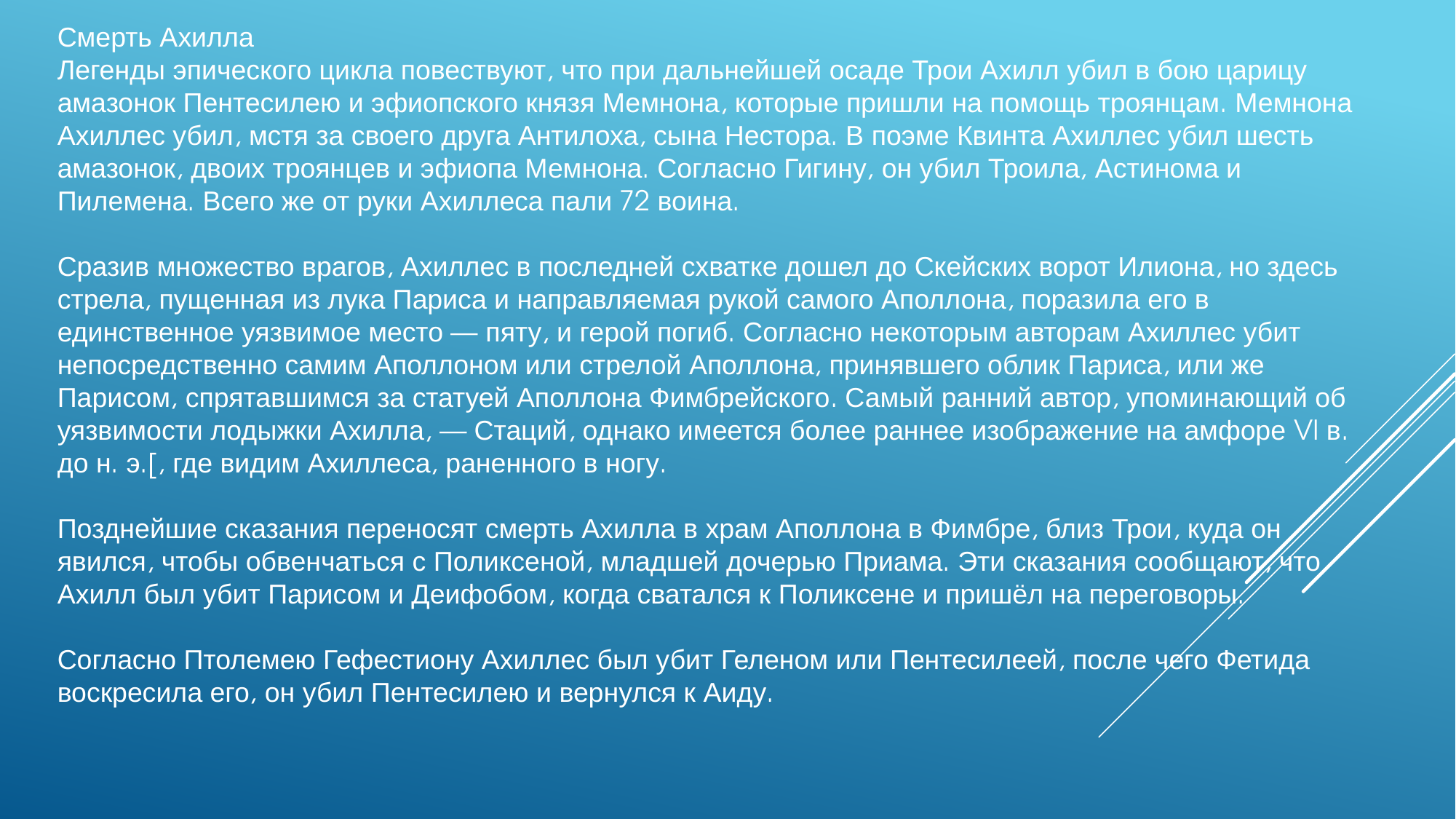

Смерть Ахилла
Легенды эпического цикла повествуют, что при дальнейшей осаде Трои Ахилл убил в бою царицу амазонок Пентесилею и эфиопского князя Мемнона, которые пришли на помощь троянцам. Мемнона Ахиллес убил, мстя за своего друга Антилоха, сына Нестора. В поэме Квинта Ахиллес убил шесть амазонок, двоих троянцев и эфиопа Мемнона. Согласно Гигину, он убил Троила, Астинома и Пилемена. Всего же от руки Ахиллеса пали 72 воина.

Сразив множество врагов, Ахиллес в последней схватке дошел до Скейских ворот Илиона, но здесь стрела, пущенная из лука Париса и направляемая рукой самого Аполлона, поразила его в единственное уязвимое место — пяту, и герой погиб. Согласно некоторым авторам Ахиллес убит непосредственно самим Аполлоном или стрелой Аполлона, принявшего облик Париса, или же Парисом, спрятавшимся за статуей Аполлона Фимбрейского. Самый ранний автор, упоминающий об уязвимости лодыжки Ахилла, — Стаций, однако имеется более раннее изображение на амфоре VI в. до н. э.[, где видим Ахиллеса, раненного в ногу.

Позднейшие сказания переносят смерть Ахилла в храм Аполлона в Фимбре, близ Трои, куда он явился, чтобы обвенчаться с Поликсеной, младшей дочерью Приама. Эти сказания сообщают, что Ахилл был убит Парисом и Деифобом, когда сватался к Поликсене и пришёл на переговоры.

Согласно Птолемею Гефестиону Ахиллес был убит Геленом или Пентесилеей, после чего Фетида воскресила его, он убил Пентесилею и вернулся к Аиду.